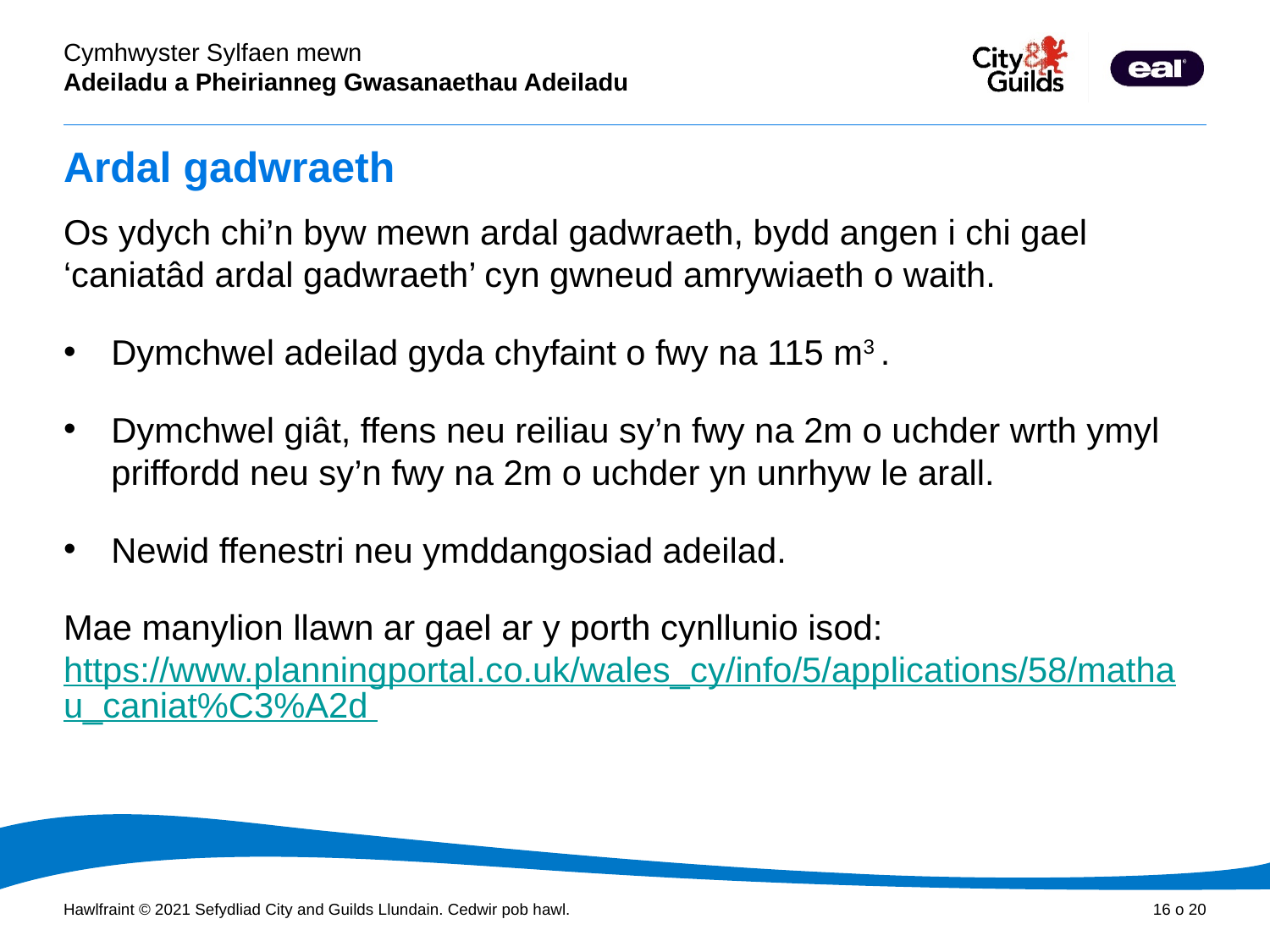

# Ardal gadwraeth
Os ydych chi’n byw mewn ardal gadwraeth, bydd angen i chi gael ‘caniatâd ardal gadwraeth’ cyn gwneud amrywiaeth o waith.
Dymchwel adeilad gyda chyfaint o fwy na 115 m3 .
Dymchwel giât, ffens neu reiliau sy’n fwy na 2m o uchder wrth ymyl priffordd neu sy’n fwy na 2m o uchder yn unrhyw le arall.
Newid ffenestri neu ymddangosiad adeilad.
Mae manylion llawn ar gael ar y porth cynllunio isod: https://www.planningportal.co.uk/wales_cy/info/5/applications/58/mathau_caniat%C3%A2d